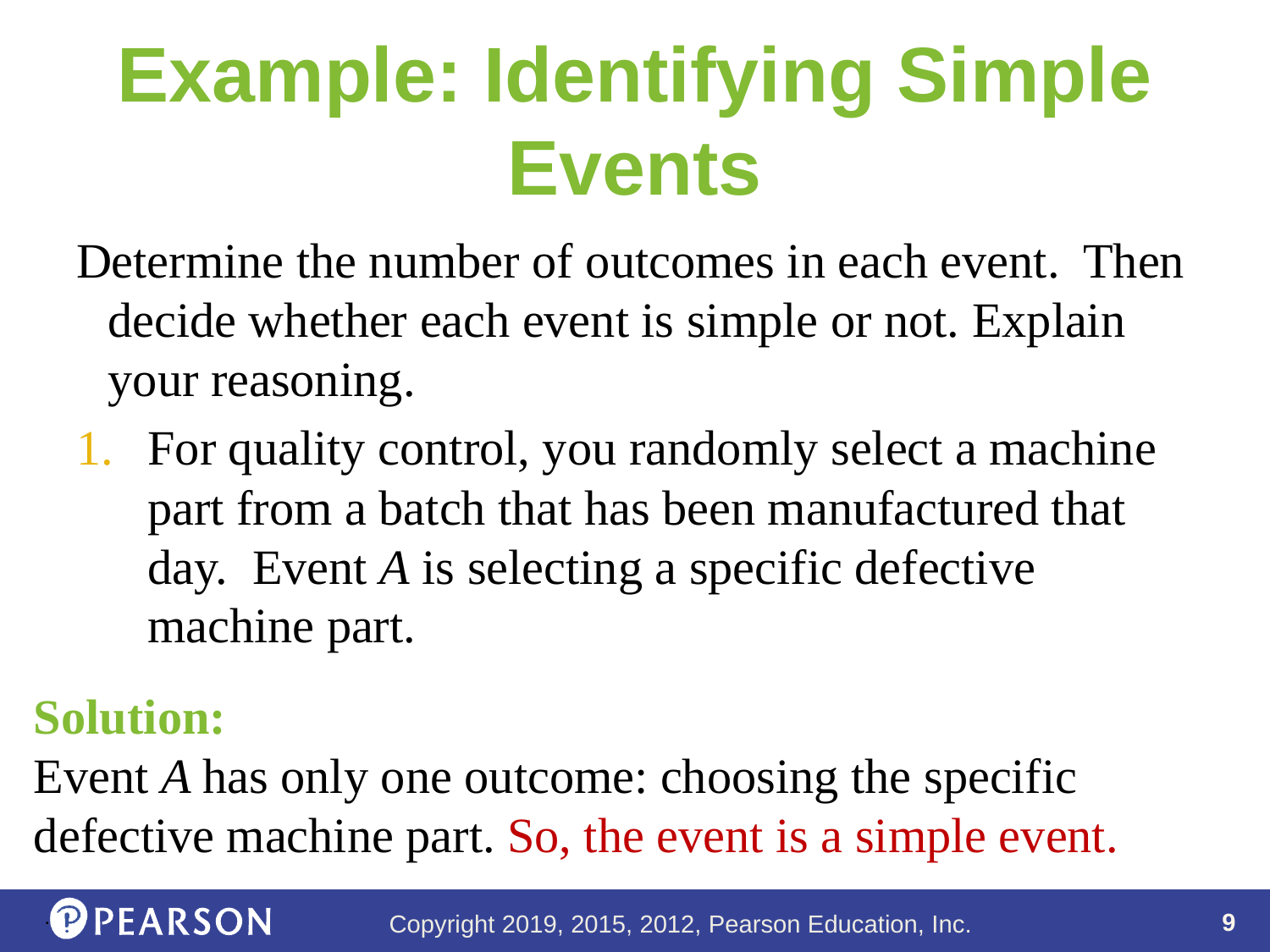

# Example: Identifying Simple Events
Determine the number of outcomes in each event.  Then decide whether each event is simple or not. Explain your reasoning.
For quality control, you randomly select a machine part from a batch that has been manufactured that day.  Event A is selecting a specific defective machine part.

Solution:
Event A has only one outcome: choosing the specific defective machine part. So, the event is a simple event.
.